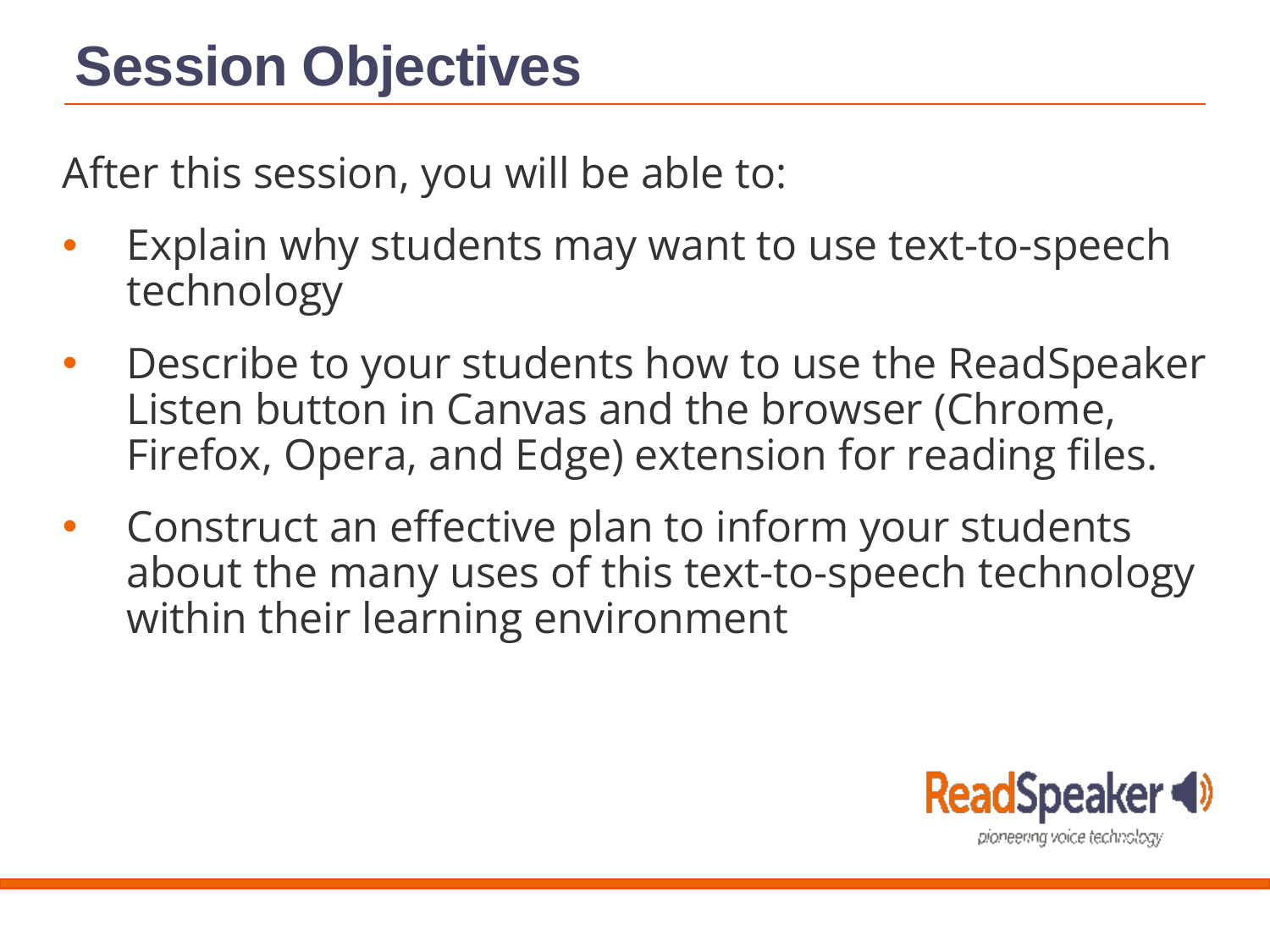

Session Objectives
After this session, you will be able to:
Explain why students may want to use text-to-speech technology
Describe to your students how to use the ReadSpeaker Listen button in Canvas and the browser (Chrome, Firefox, Opera, and Edge) extension for reading files.
Construct an effective plan to inform your students about the many uses of this text-to-speech technology within their learning environment